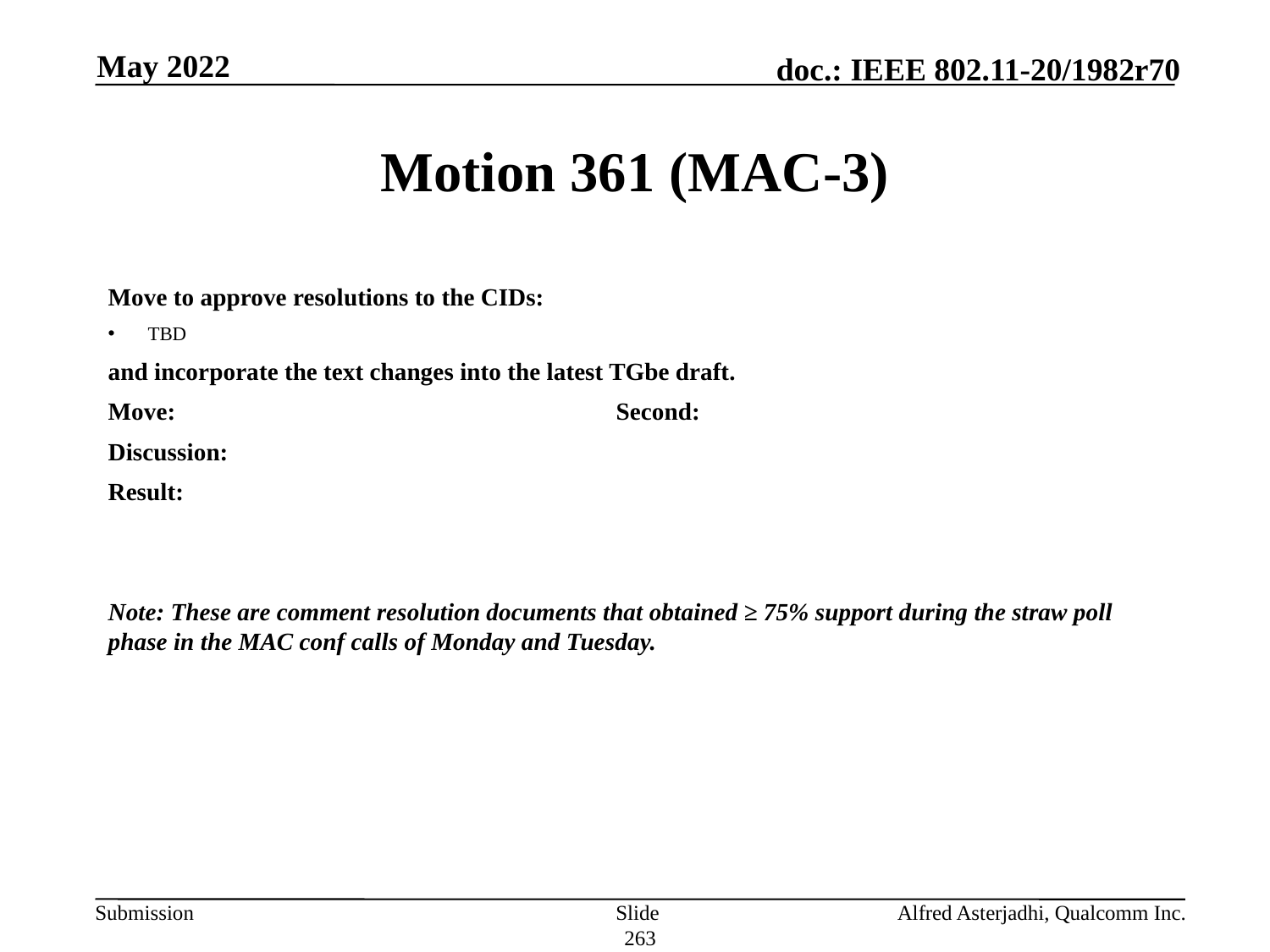

May 2022
# Motion 361 (MAC-3)
Move to approve resolutions to the CIDs:
TBD
and incorporate the text changes into the latest TGbe draft.
Move: 				Second:
Discussion:
Result:

Note: These are comment resolution documents that obtained ≥ 75% support during the straw poll phase in the MAC conf calls of Monday and Tuesday.

Slide 263
Alfred Asterjadhi, Qualcomm Inc.